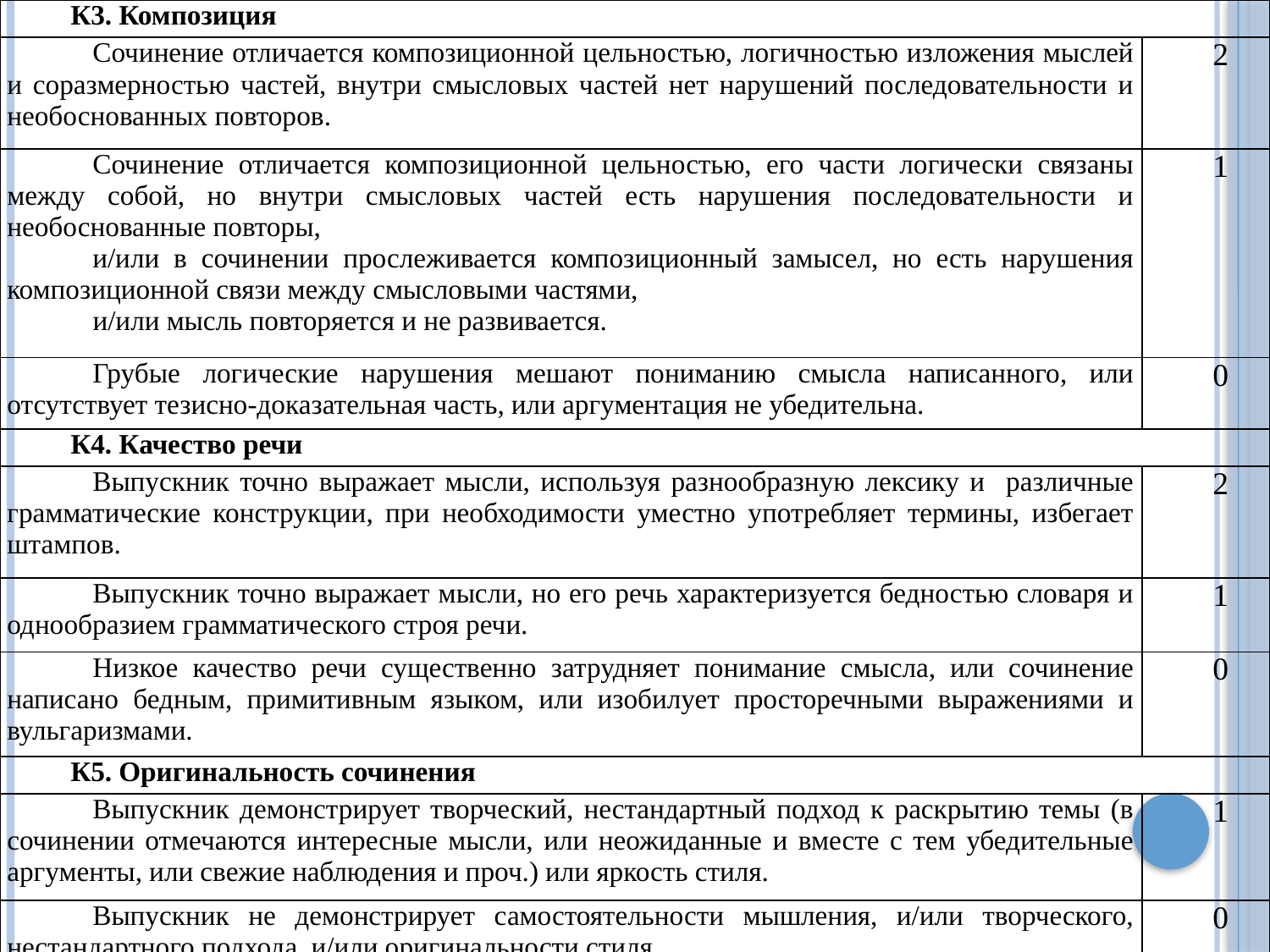

| К3. Композиция |  |
| --- | --- |
| Сочинение отличается композиционной цельностью, логичностью изложения мыслей и соразмерностью частей, внутри смысловых частей нет нарушений последовательности и необоснованных повторов. | 2 |
| Сочинение отличается композиционной цельностью, его части логически связаны между собой, но внутри смысловых частей есть нарушения последовательности и необоснованные повторы, и/или в сочинении прослеживается композиционный замысел, но есть нарушения композиционной связи между смысловыми частями, и/или мысль повторяется и не развивается. | 1 |
| Грубые логические нарушения мешают пониманию смысла написанного, или отсутствует тезисно-доказательная часть, или аргументация не убедительна. | 0 |
| К4. Качество речи |  |
| Выпускник точно выражает мысли, используя разнообразную лексику и различные грамматические конструкции, при необходимости уместно употребляет термины, избегает штампов. | 2 |
| Выпускник точно выражает мысли, но его речь характеризуется бедностью словаря и однообразием грамматического строя речи. | 1 |
| Низкое качество речи существенно затрудняет понимание смысла, или сочинение написано бедным, примитивным языком, или изобилует просторечными выражениями и вульгаризмами. | 0 |
| К5. Оригинальность сочинения |  |
| Выпускник демонстрирует творческий, нестандартный подход к раскрытию темы (в сочинении отмечаются интересные мысли, или неожиданные и вместе с тем убедительные аргументы, или свежие наблюдения и проч.) или яркость стиля. | 1 |
| Выпускник не демонстрирует самостоятельности мышления, и/или творческого, нестандартного подхода, и/или оригинальности стиля. | 0 |